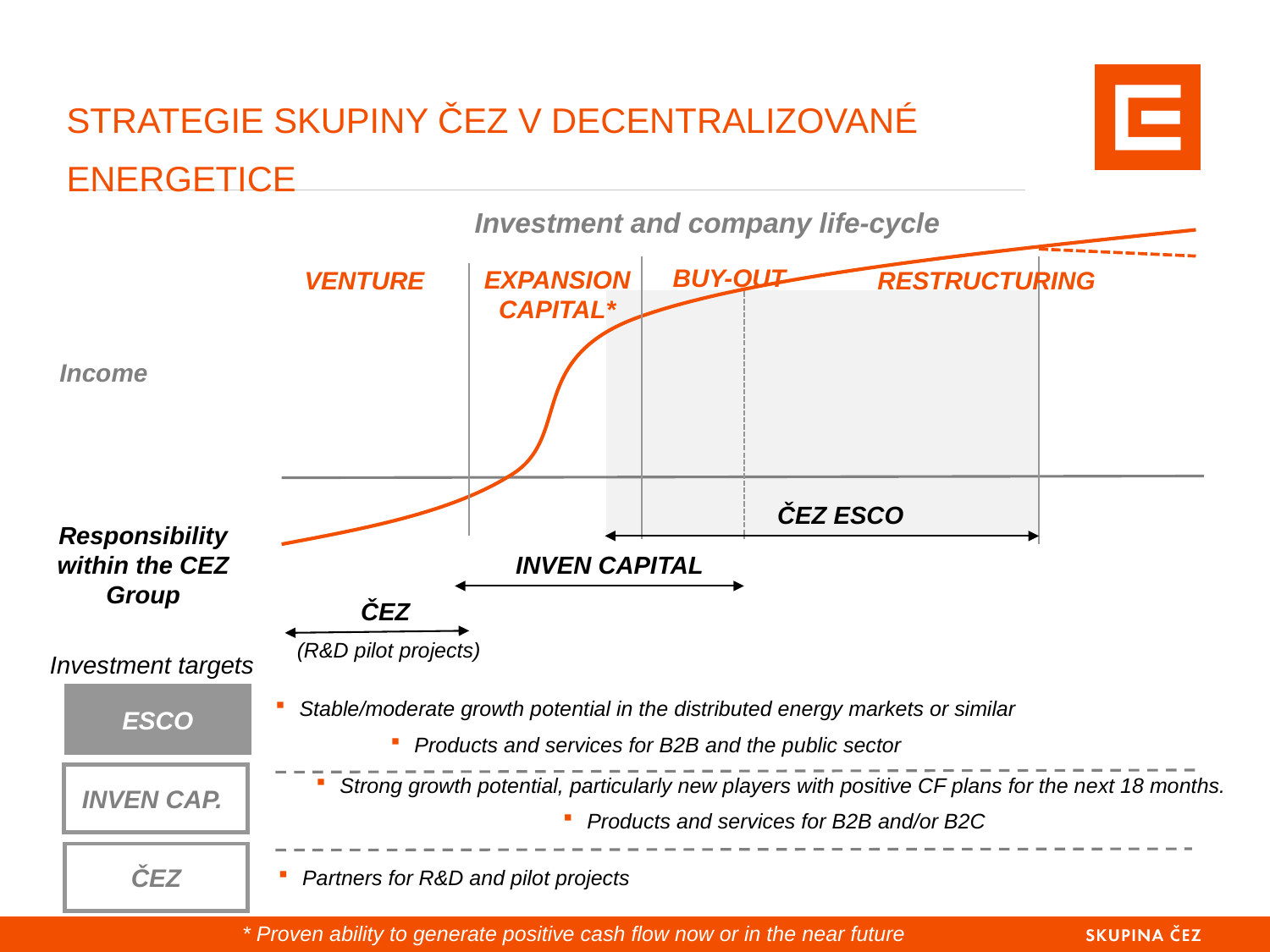

# STRATEGIE SKUPINY ČEZ V DECENTRALIZOVANÉ ENERGETICE
Investment and company life-cycle

BUY-OUT
EXPANSION CAPITAL*
VENTURE
RESTRUCTURING

Income
ČEZ ESCO
Responsibility within the CEZ Group
INVEN CAPITAL
ČEZ
(R&D pilot projects)
Investment targets
ESCO
INVEN CAP.
ČEZ
Stable/moderate growth potential in the distributed energy markets or similar
Products and services for B2B and the public sector
Strong growth potential, particularly new players with positive CF plans for the next 18 months.
Products and services for B2B and/or B2C
Partners for R&D and pilot projects
* Proven ability to generate positive cash flow now or in the near future